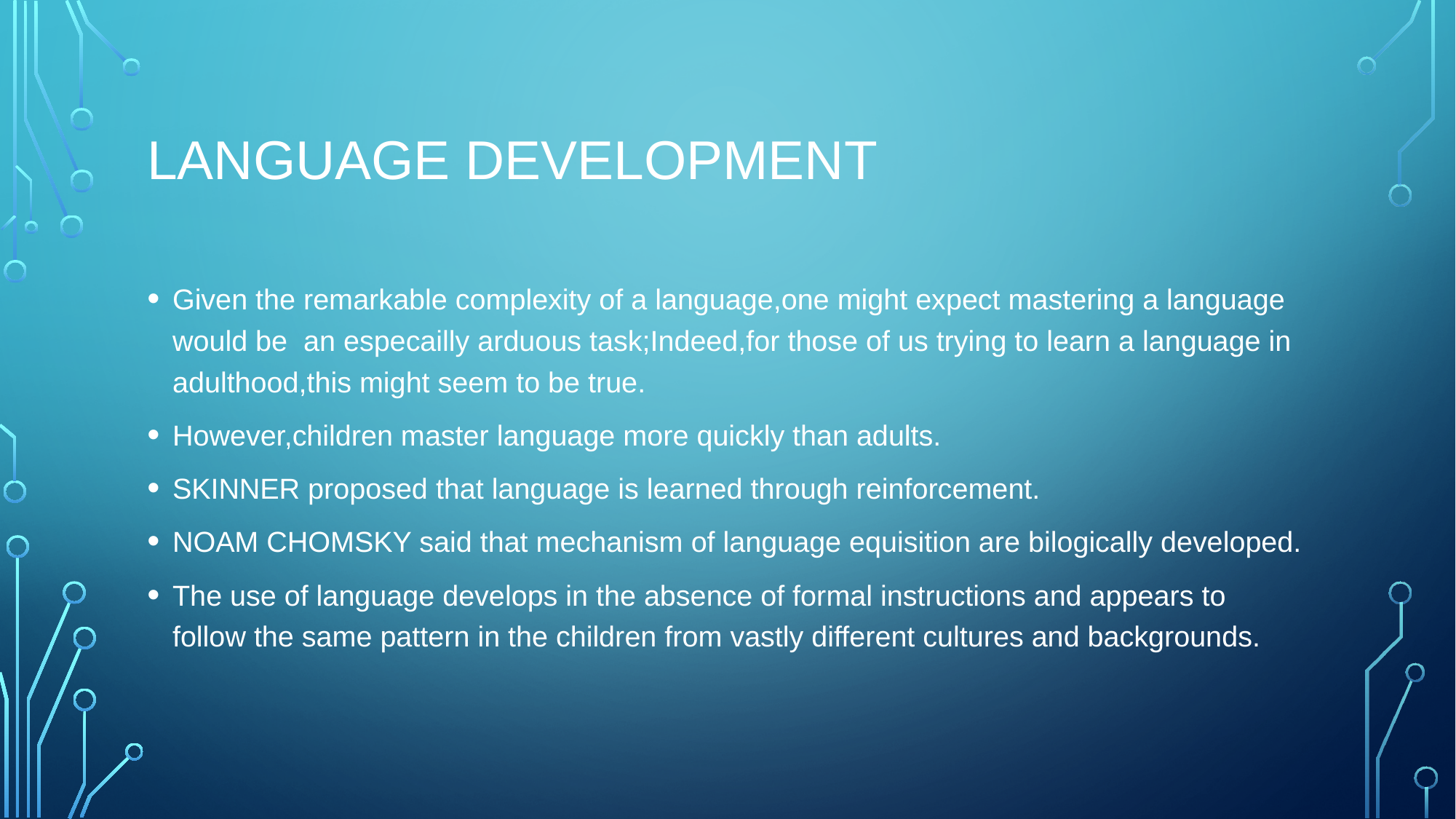

# Language development
Given the remarkable complexity of a language,one might expect mastering a language would be  an especailly arduous task;Indeed,for those of us trying to learn a language in adulthood,this might seem to be true.
However,children master language more quickly than adults.
SKINNER proposed that language is learned through reinforcement.
NOAM CHOMSKY said that mechanism of language equisition are bilogically developed.
The use of language develops in the absence of formal instructions and appears to follow the same pattern in the children from vastly different cultures and backgrounds.